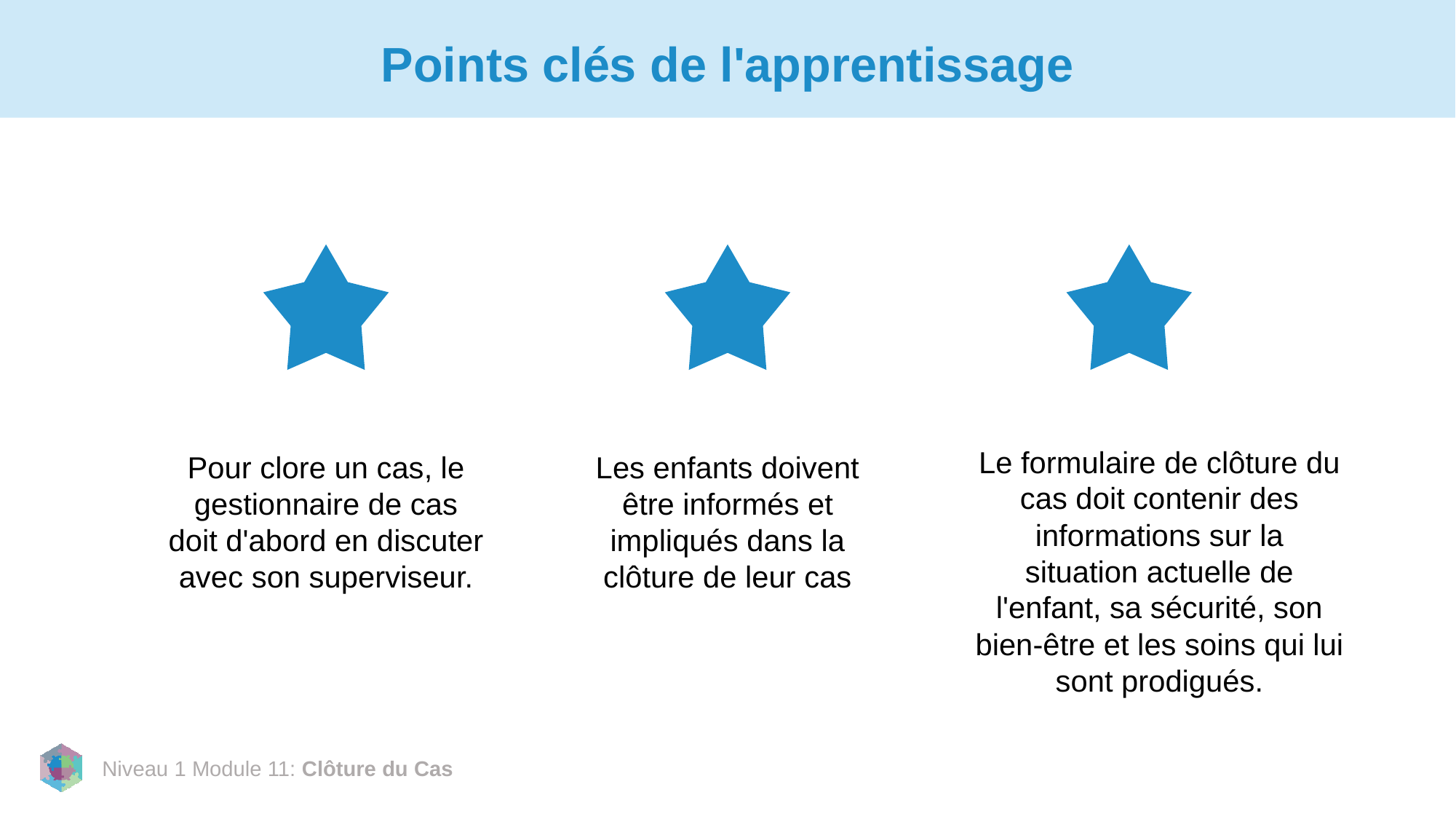

# Points clés de l'apprentissage

Le formulaire de clôture du cas doit contenir des informations sur la situation actuelle de l'enfant, sa sécurité, son bien-être et les soins qui lui sont prodigués.
Pour clore un cas, le gestionnaire de cas doit d'abord en discuter avec son superviseur.
Les enfants doivent être informés et impliqués dans la clôture de leur cas